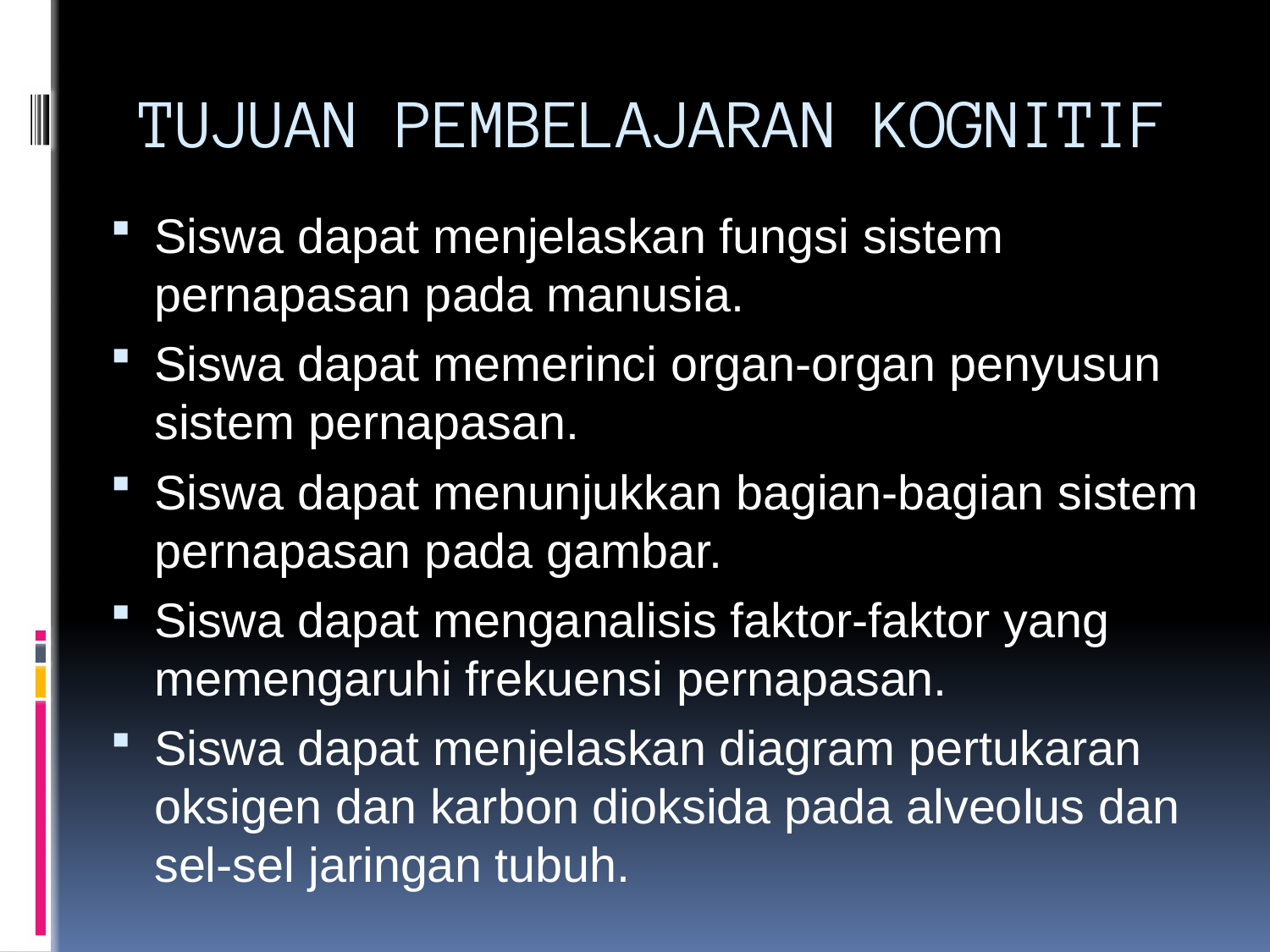

# TUJUAN PEMBELAJARAN KOGNITIF
Siswa dapat menjelaskan fungsi sistem pernapasan pada manusia.
Siswa dapat memerinci organ-organ penyusun sistem pernapasan.
Siswa dapat menunjukkan bagian-bagian sistem pernapasan pada gambar.
Siswa dapat menganalisis faktor-faktor yang memengaruhi frekuensi pernapasan.
Siswa dapat menjelaskan diagram pertukaran oksigen dan karbon dioksida pada alveolus dan sel-sel jaringan tubuh.